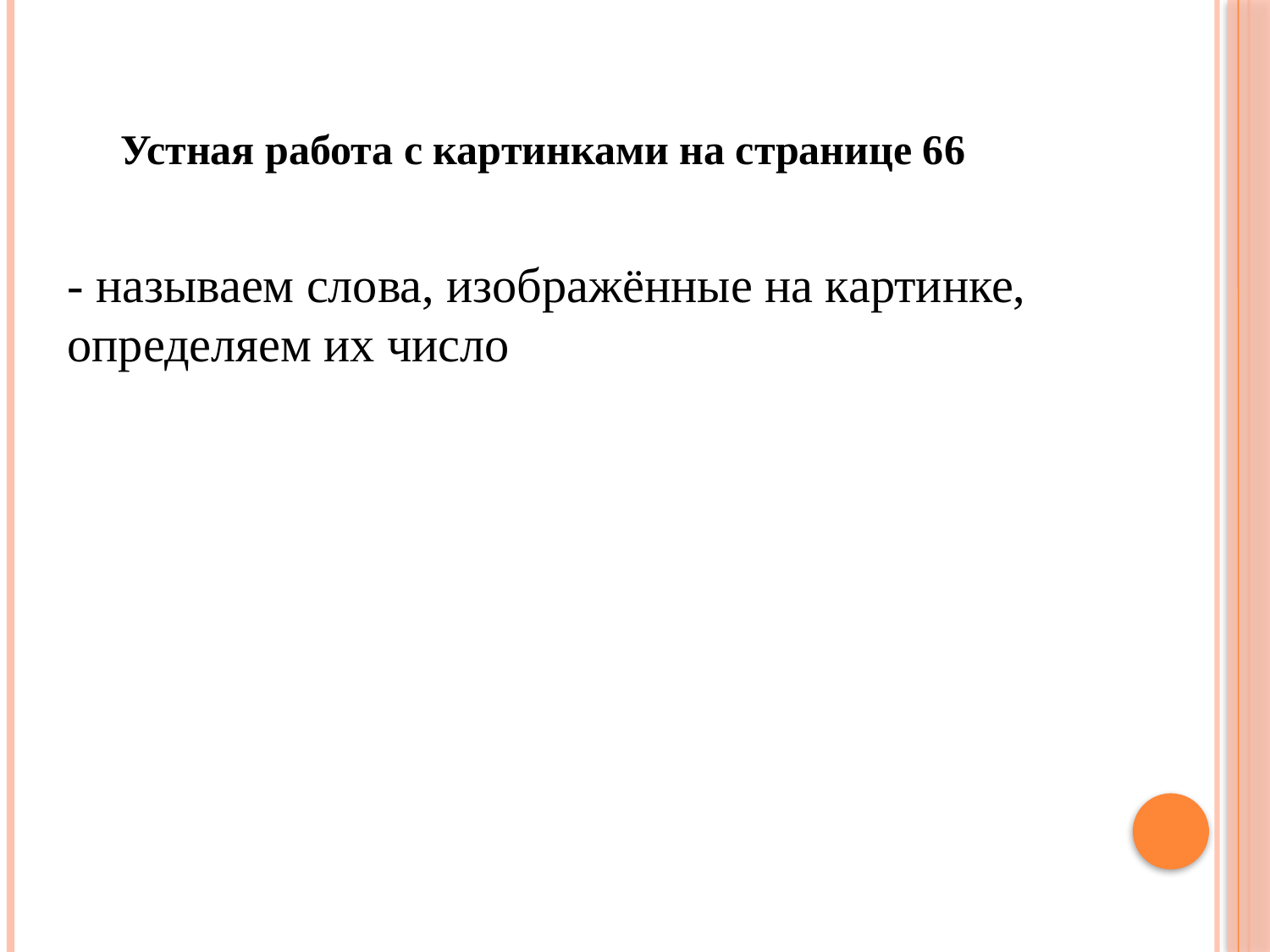

Устная работа с картинками на странице 66

- называем слова, изображённые на картинке, определяем их число